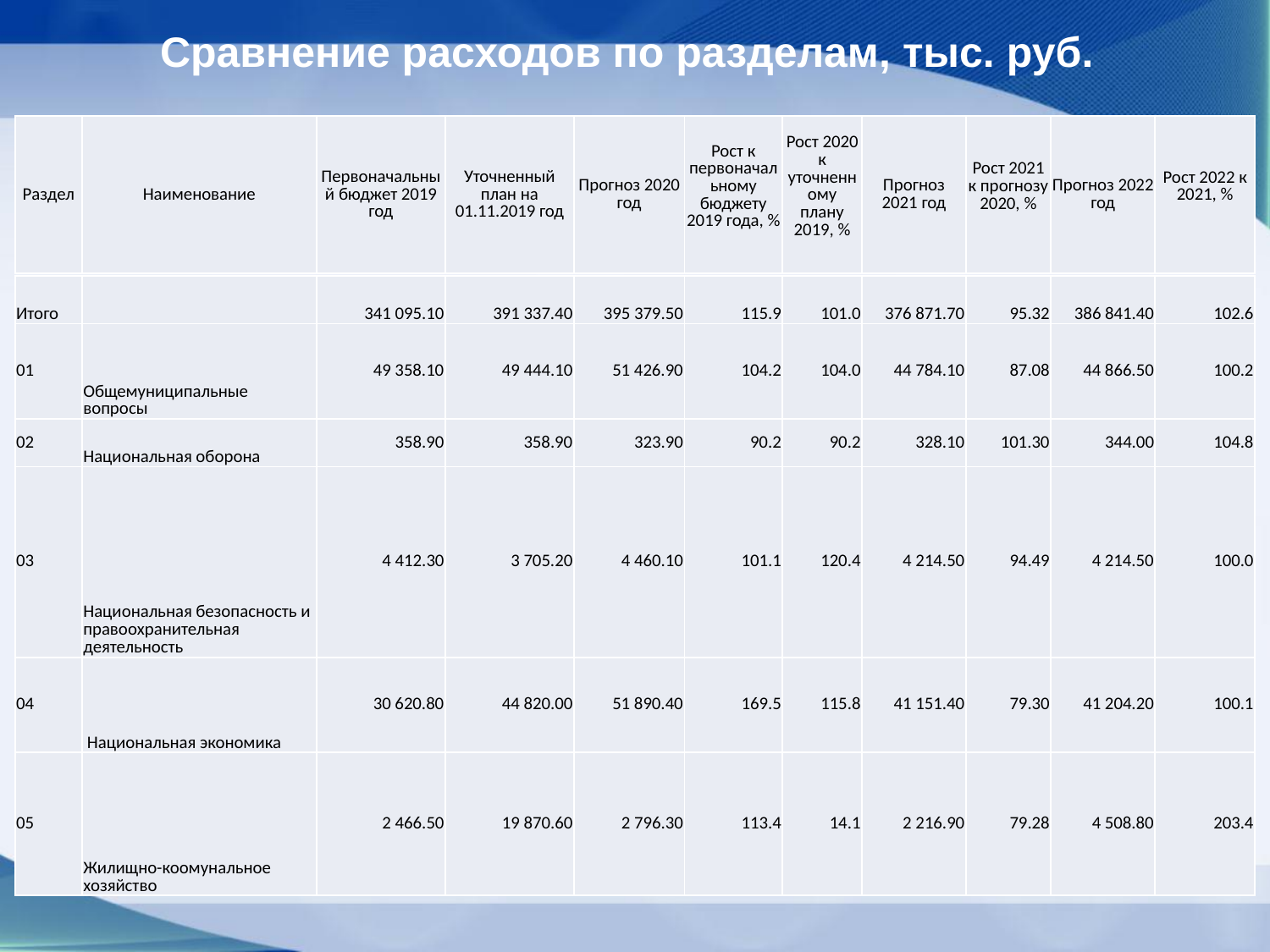

Сравнение расходов по разделам, тыс. руб.
| Раздел | Наименование | Первоначальный бюджет 2019 год | Уточненный план на 01.11.2019 год | Прогноз 2020 год | Рост к первоначальному бюджету 2019 года, % | Рост 2020 к уточненному плану 2019, % | Прогноз 2021 год | Рост 2021 к прогнозу 2020, % | Прогноз 2022 год | Рост 2022 к 2021, % |
| --- | --- | --- | --- | --- | --- | --- | --- | --- | --- | --- |
| Итого |  | 341 095.10 | 391 337.40 | 395 379.50 | 115.9 | 101.0 | 376 871.70 | 95.32 | 386 841.40 | 102.6 |
| --- | --- | --- | --- | --- | --- | --- | --- | --- | --- | --- |
| 01 | Общемуниципальные вопросы | 49 358.10 | 49 444.10 | 51 426.90 | 104.2 | 104.0 | 44 784.10 | 87.08 | 44 866.50 | 100.2 |
| 02 | Национальная оборона | 358.90 | 358.90 | 323.90 | 90.2 | 90.2 | 328.10 | 101.30 | 344.00 | 104.8 |
| 03 | Национальная безопасность и правоохранительная деятельность | 4 412.30 | 3 705.20 | 4 460.10 | 101.1 | 120.4 | 4 214.50 | 94.49 | 4 214.50 | 100.0 |
| 04 | Национальная экономика | 30 620.80 | 44 820.00 | 51 890.40 | 169.5 | 115.8 | 41 151.40 | 79.30 | 41 204.20 | 100.1 |
| 05 | Жилищно-коомунальное хозяйство | 2 466.50 | 19 870.60 | 2 796.30 | 113.4 | 14.1 | 2 216.90 | 79.28 | 4 508.80 | 203.4 |